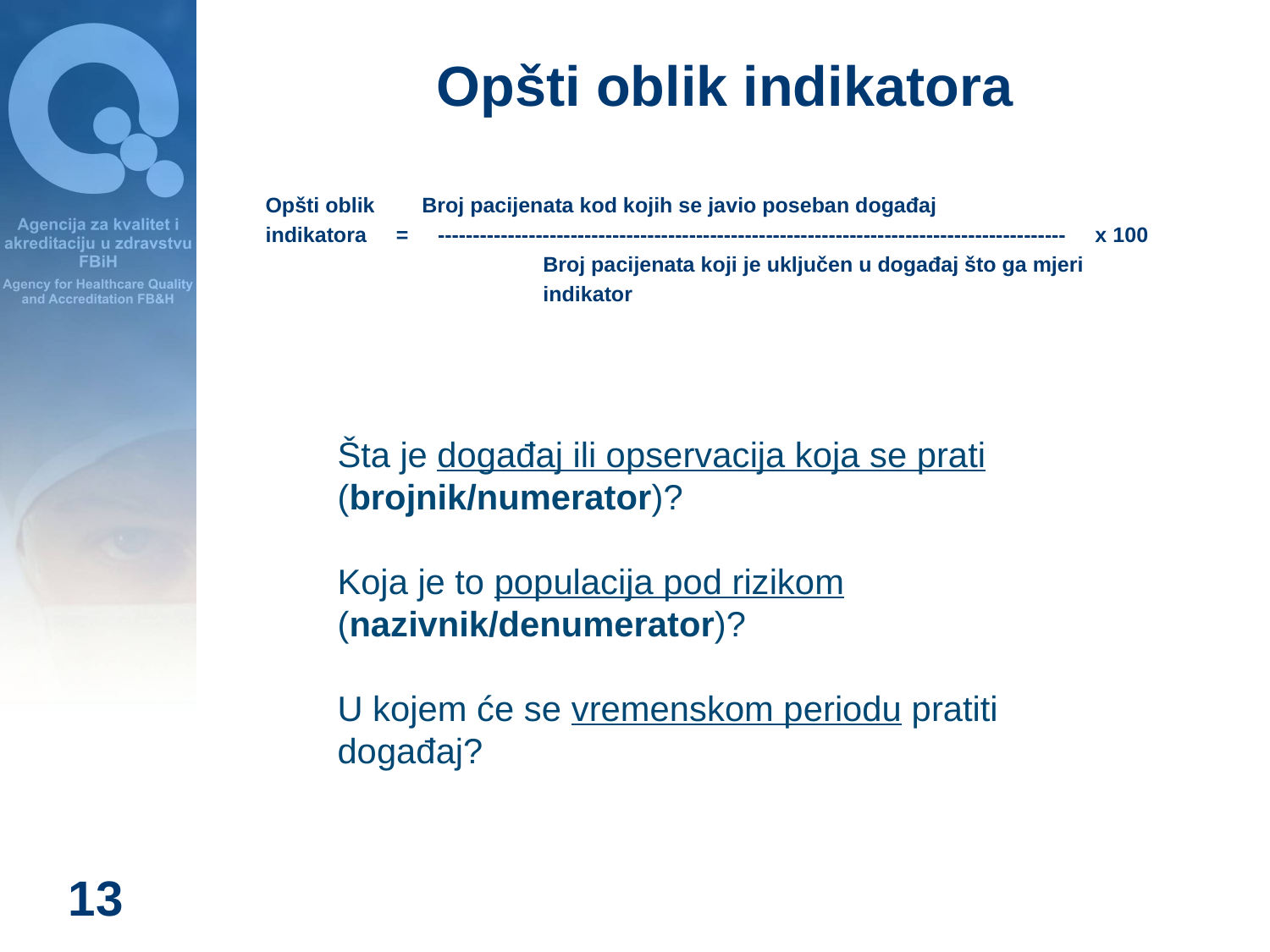

# Opšti oblik indikatora

	Opšti oblik	     Broj pacijenata kod kojih se javio poseban događaj
	indikatora     =     ------------------------------------------------------------------------------------------     x 100
			    Broj pacijenata koji je uključen u događaj što ga mjeri
			    indikator

Šta je događaj ili opservacija koja se prati (brojnik/numerator)?

Koja je to populacija pod rizikom (nazivnik/denumerator)?

U kojem će se vremenskom periodu pratiti događaj?

13